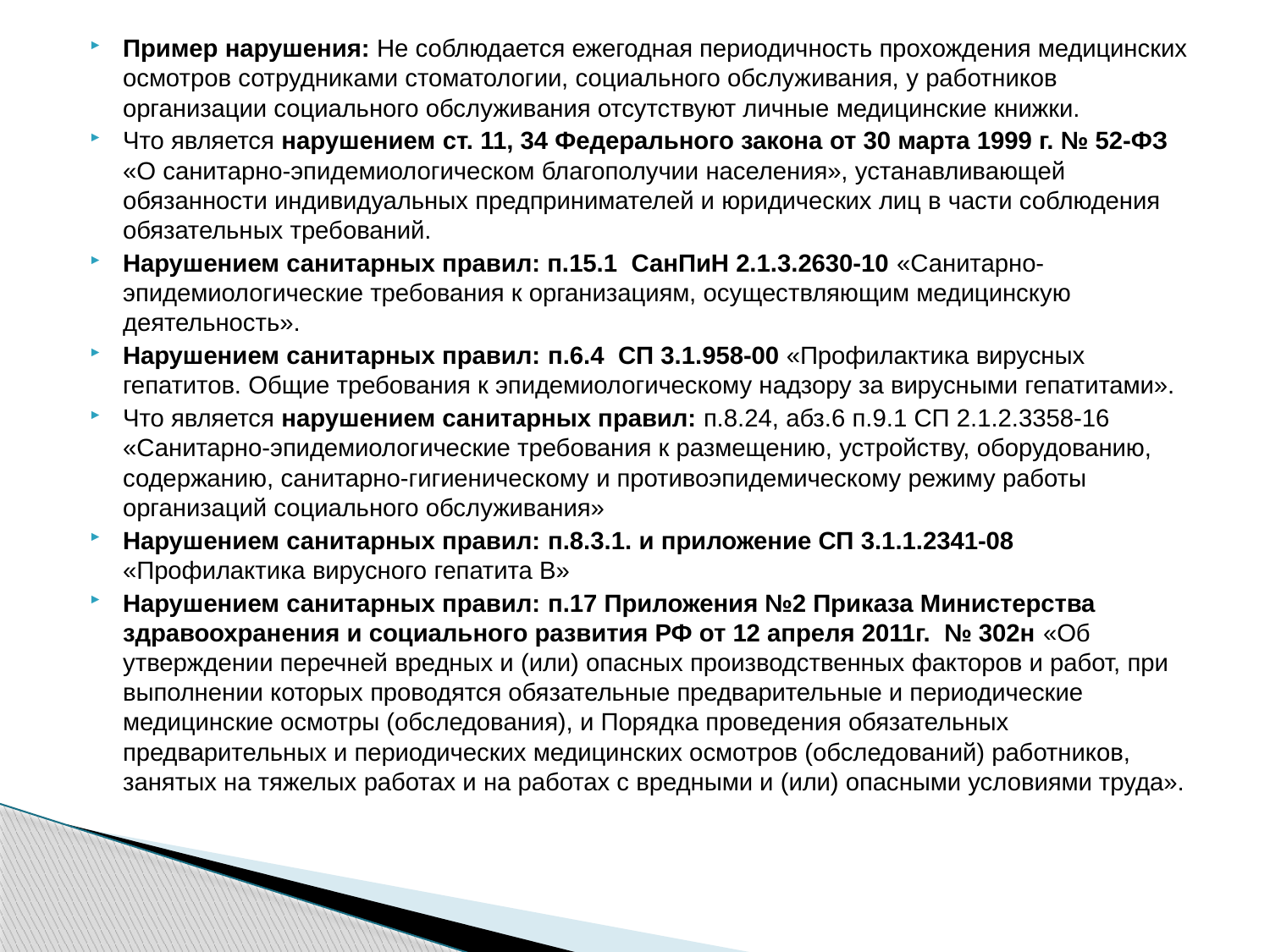

Пример нарушения: Не соблюдается ежегодная периодичность прохождения медицинских осмотров сотрудниками стоматологии, социального обслуживания, у работников организации социального обслуживания отсутствуют личные медицинские книжки.
Что является нарушением ст. 11, 34 Федерального закона от 30 марта 1999 г. № 52-ФЗ «О санитарно-эпидемиологическом благополучии населения», устанавливающей  обязанности индивидуальных предпринимателей и юридических лиц в части соблюдения обязательных требований.
Нарушением санитарных правил: п.15.1  СанПиН 2.1.3.2630-10 «Санитарно-эпидемиологические требования к организациям, осуществляющим медицинскую деятельность».
Нарушением санитарных правил: п.6.4  СП 3.1.958-00 «Профилактика вирусных гепатитов. Общие требования к эпидемиологическому надзору за вирусными гепатитами».
Что является нарушением санитарных правил: п.8.24, абз.6 п.9.1 СП 2.1.2.3358-16 «Санитарно-эпидемиологические требования к размещению, устройству, оборудованию, содержанию, санитарно-гигиеническому и противоэпидемическому режиму работы организаций социального обслуживания»
Нарушением санитарных правил: п.8.3.1. и приложение СП 3.1.1.2341-08 «Профилактика вирусного гепатита В»
Нарушением санитарных правил: п.17 Приложения №2 Приказа Министерства здравоохранения и социального развития РФ от 12 апреля 2011г.  № 302н «Об утверждении перечней вредных и (или) опасных производственных факторов и работ, при выполнении которых проводятся обязательные предварительные и периодические медицинские осмотры (обследования), и Порядка проведения обязательных предварительных и периодических медицинских осмотров (обследований) работников, занятых на тяжелых работах и на работах с вредными и (или) опасными условиями труда».